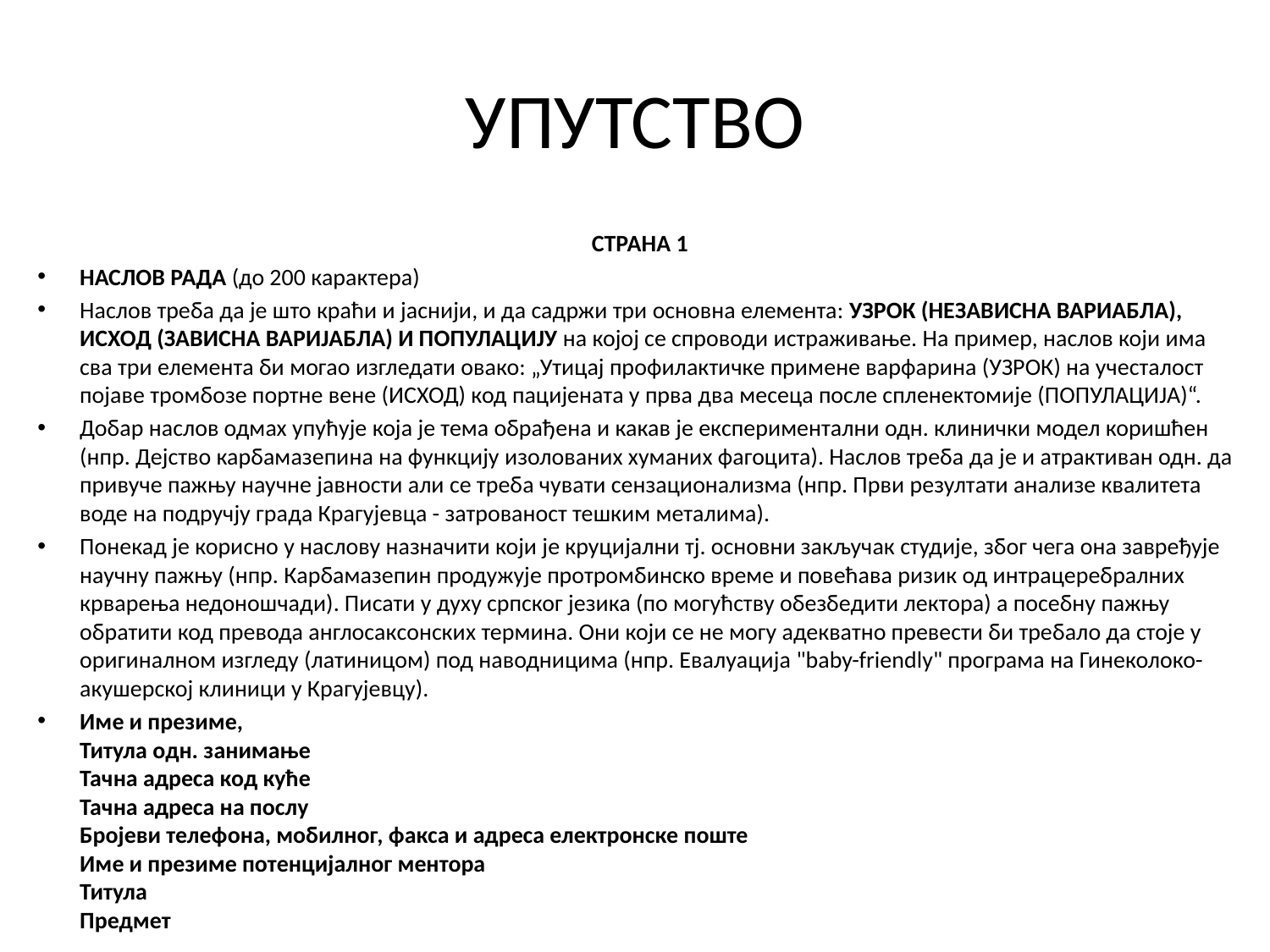

# УПУТСТВО
СТРАНА 1
НАСЛОВ РАДА (до 200 карактера)
Наслов треба да је што краћи и јаснији, и да садржи три основна елемента: УЗРОК (НЕЗАВИСНА ВАРИАБЛА), ИСХОД (ЗАВИСНА ВАРИЈАБЛА) И ПОПУЛАЦИЈУ на којој се спроводи истраживање. На пример, наслов који има сва три елемента би могао изгледати овако: „Утицај профилактичке примене варфарина (УЗРОК) на учесталост појаве тромбозе портне вене (ИСХОД) код пацијената у прва два месеца после спленектомије (ПОПУЛАЦИЈА)“.
Добар наслов одмах упућује која је тема обрађена и какав је експериментални одн. клинички модел коришћен (нпр. Дејство карбамазепина на функцију изолованих хуманих фагоцита). Наслов треба да је и атрактиван одн. да привуче пажњу научне јавности али се треба чувати сензационализма (нпр. Први резултати анализе квалитета воде на подручју града Крагујевца - затрованост тешким металима).
Понекад је корисно у наслову назначити који је круцијални тј. основни закључак студије, због чега она завређује научну пажњу (нпр. Карбамазепин продужује протромбинско време и повећава ризик од интрацеребралних крварења недоношчади). Писати у духу српског језика (по могућству обезбедити лектора) а посебну пажњу обратити код превода англосаксонских термина. Они који се не могу адекватно превести би требало да стоје у оригиналном изгледу (латиницом) под наводницима (нпр. Евалуација "bаby-friendly" програма на Гинеколоко-акушерској клиници у Крагујевцу).
Име и презиме,
Титула одн. занимање
Тачна адреса код куће
Тачна адреса на послу
Бројеви телефона, мобилног, факса и адреса електронске поште
Име и презиме потенцијалног ментора
Титула
Предмет